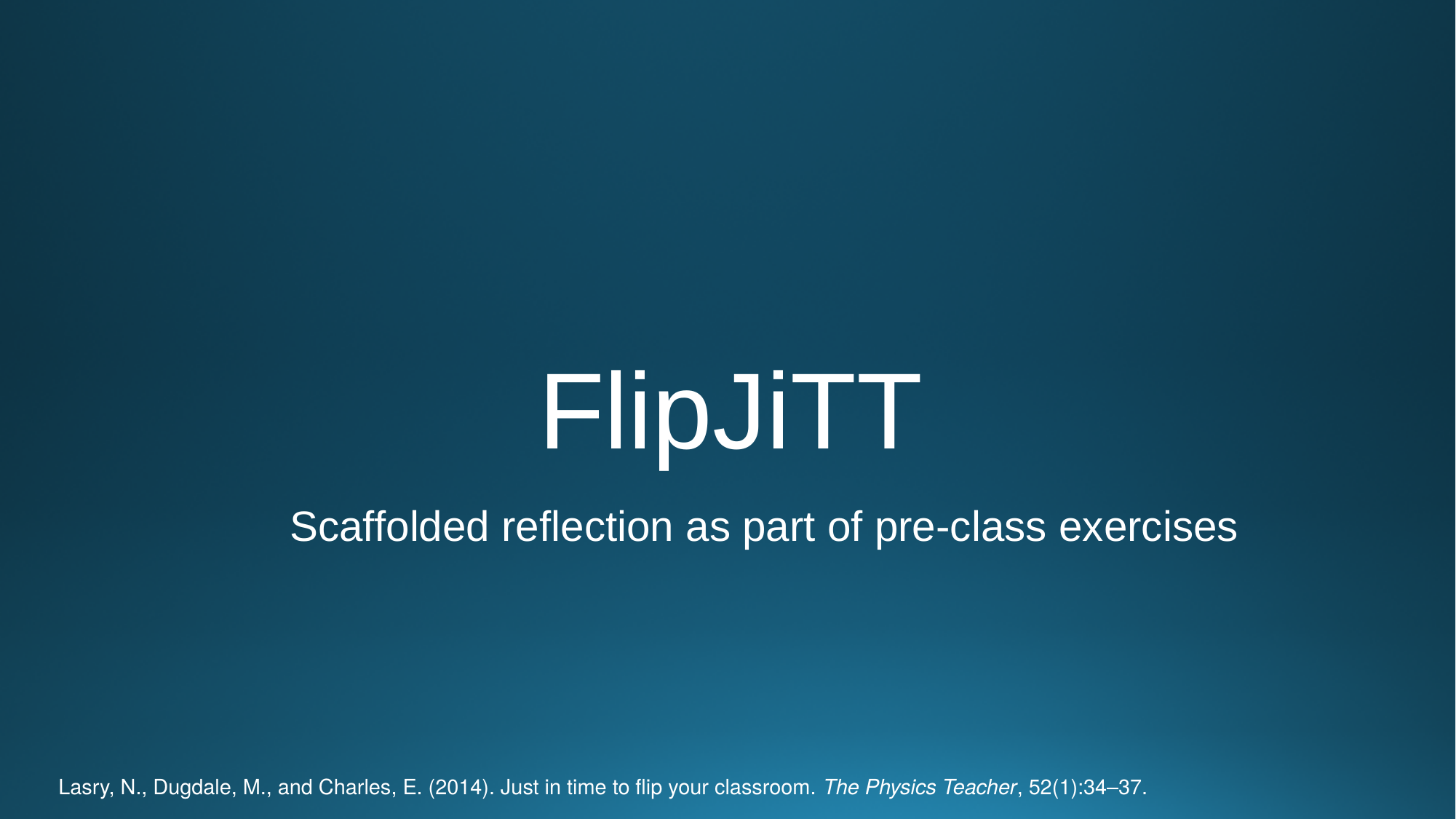

# FlipJiTT
Scaffolded reflection as part of pre-class exercises
Lasry, N., Dugdale, M., and Charles, E. (2014). Just in time to flip your classroom. The Physics Teacher, 52(1):34–37.